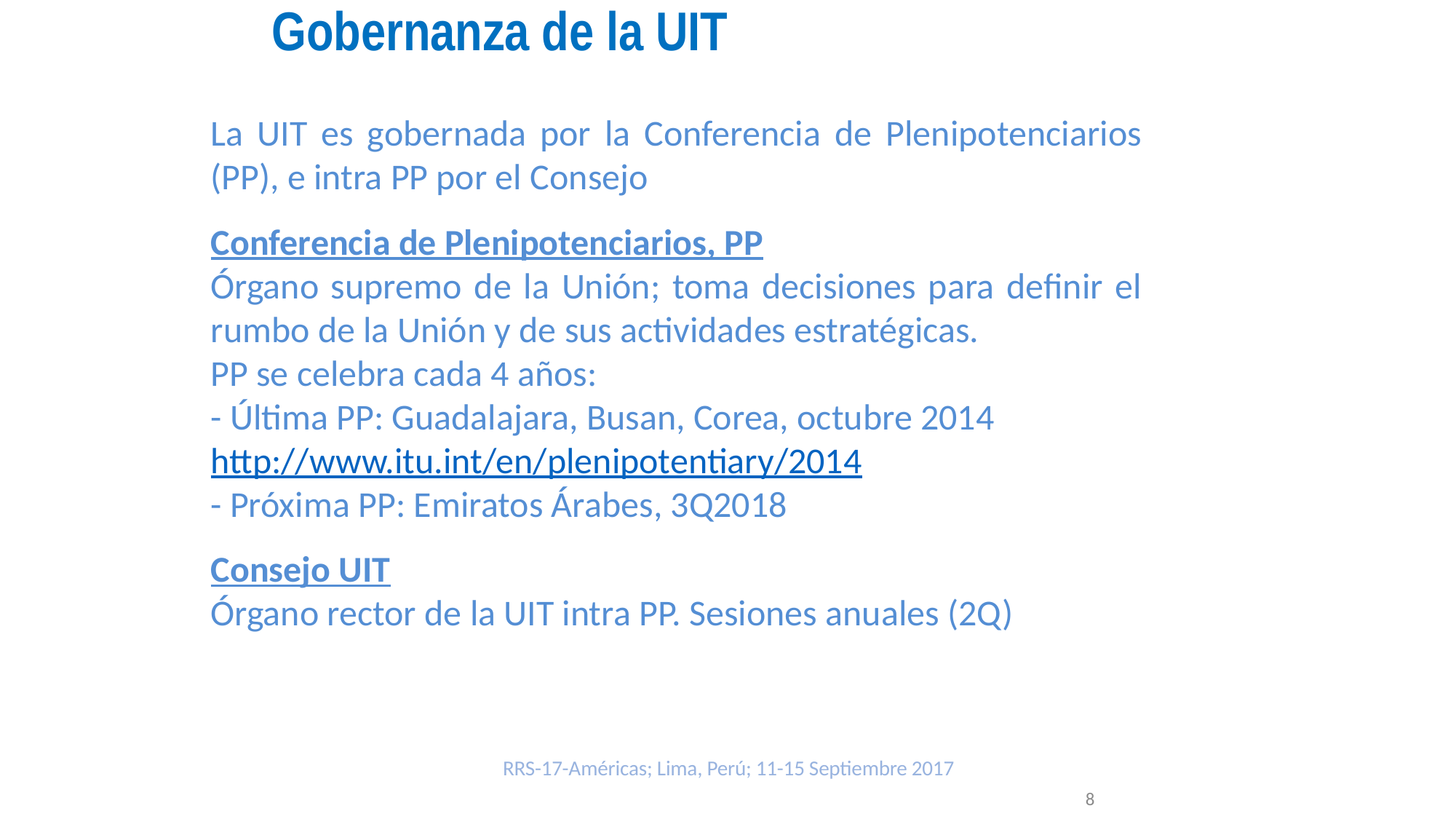

Gobernanza de la UIT
La UIT es gobernada por la Conferencia de Plenipotenciarios (PP), e intra PP por el Consejo

Conferencia de Plenipotenciarios, PP
Órgano supremo de la Unión; toma decisiones para definir el rumbo de la Unión y de sus actividades estratégicas.
PP se celebra cada 4 años:
- Última PP: Guadalajara, Busan, Corea, octubre 2014
http://www.itu.int/en/plenipotentiary/2014
- Próxima PP: Emiratos Árabes, 3Q2018

Consejo UIT
Órgano rector de la UIT intra PP. Sesiones anuales (2Q)
RRS-17-Américas; Lima, Perú; 11-15 Septiembre 2017
8